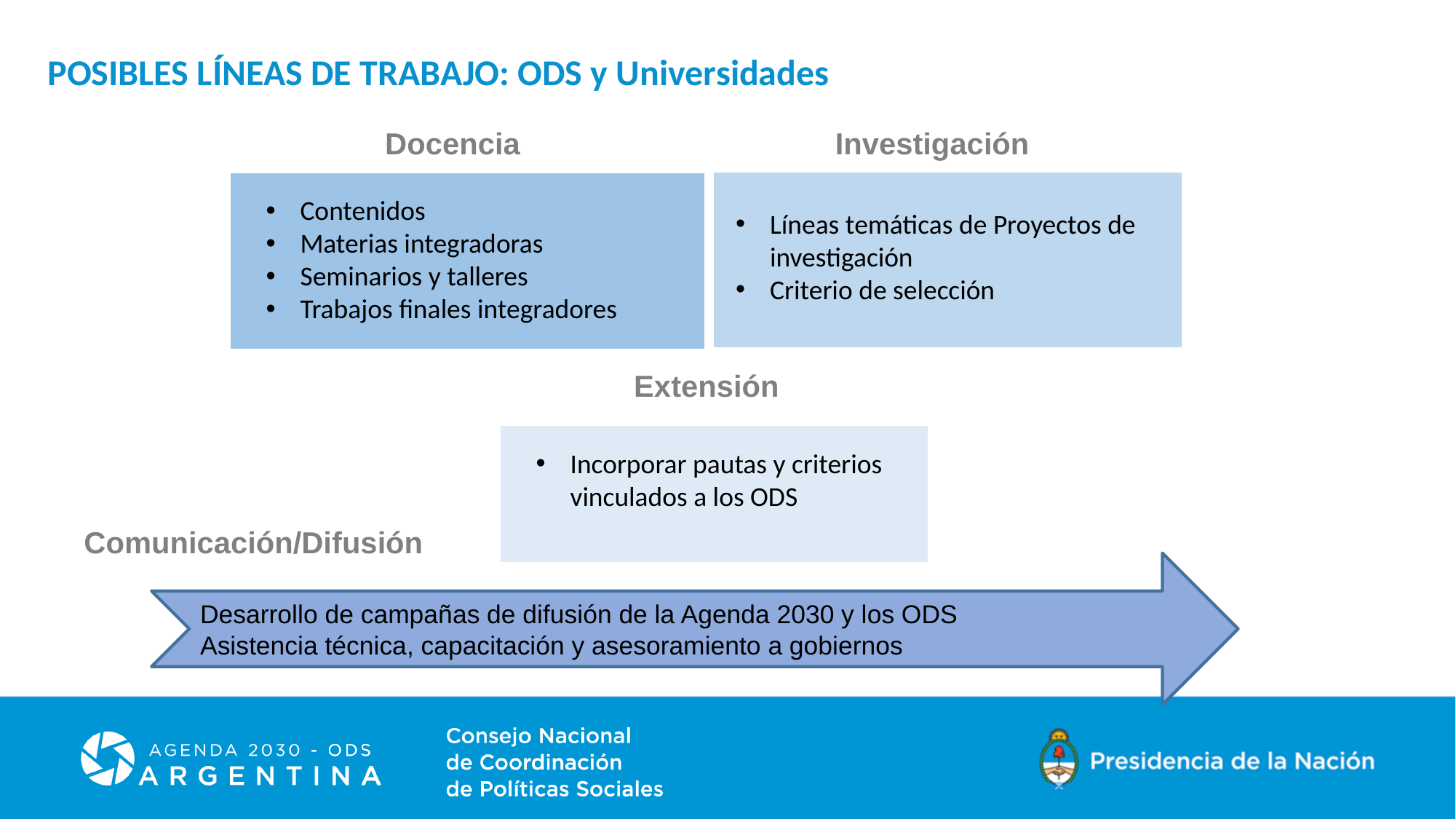

POSIBLES LÍNEAS DE TRABAJO: ODS y Universidades
Docencia
Investigación
Extensión
Contenidos
Materias integradoras
Seminarios y talleres
Trabajos finales integradores
Líneas temáticas de Proyectos de investigación
Criterio de selección

Incorporar pautas y criterios vinculados a los ODS
Comunicación/Difusión
Desarrollo de campañas de difusión de la Agenda 2030 y los ODS
Asistencia técnica, capacitación y asesoramiento a gobiernos